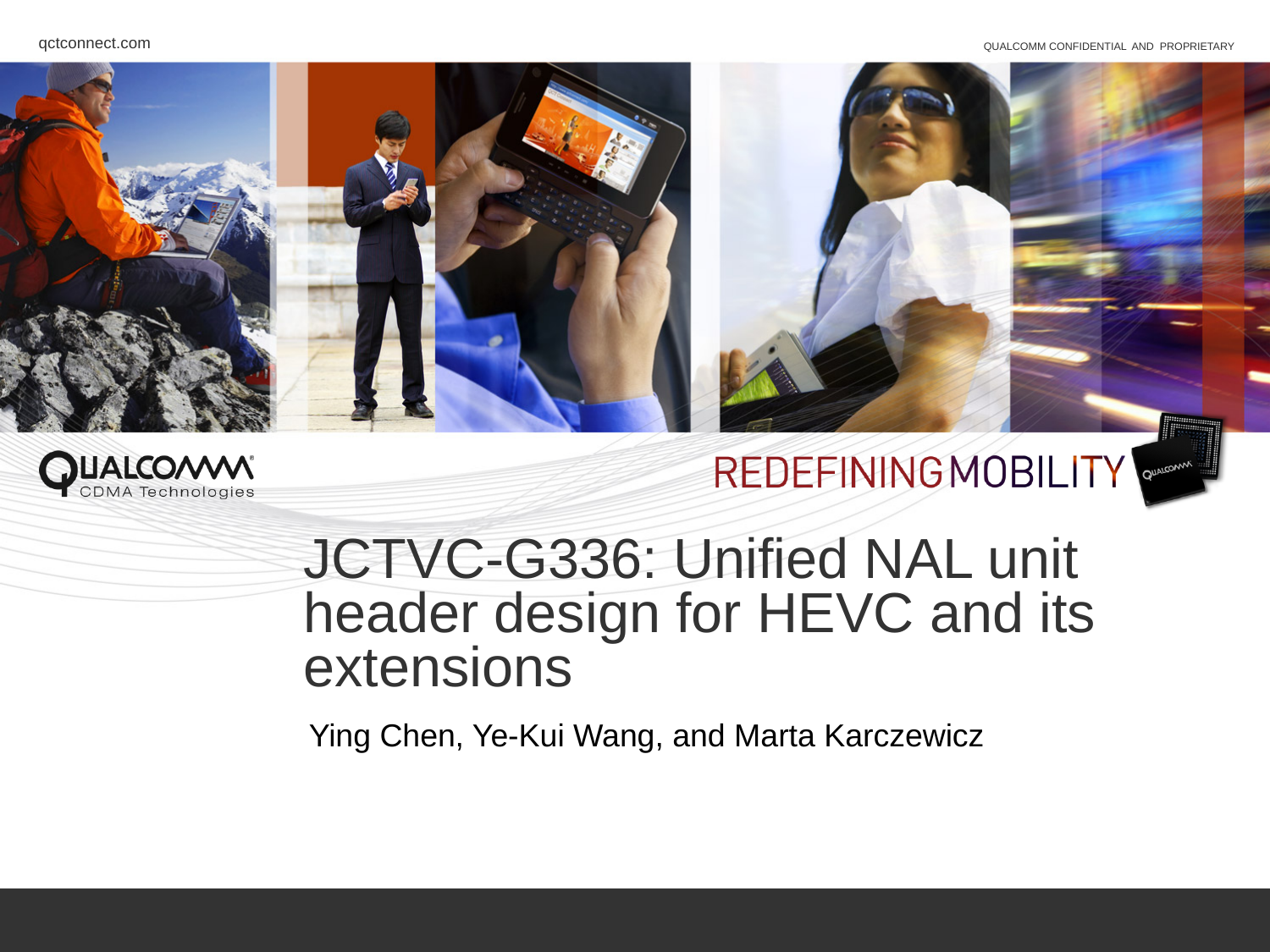

# JCTVC-G336: Unified NAL unit header design for HEVC and its extensions
Ying Chen, Ye-Kui Wang, and Marta Karczewicz